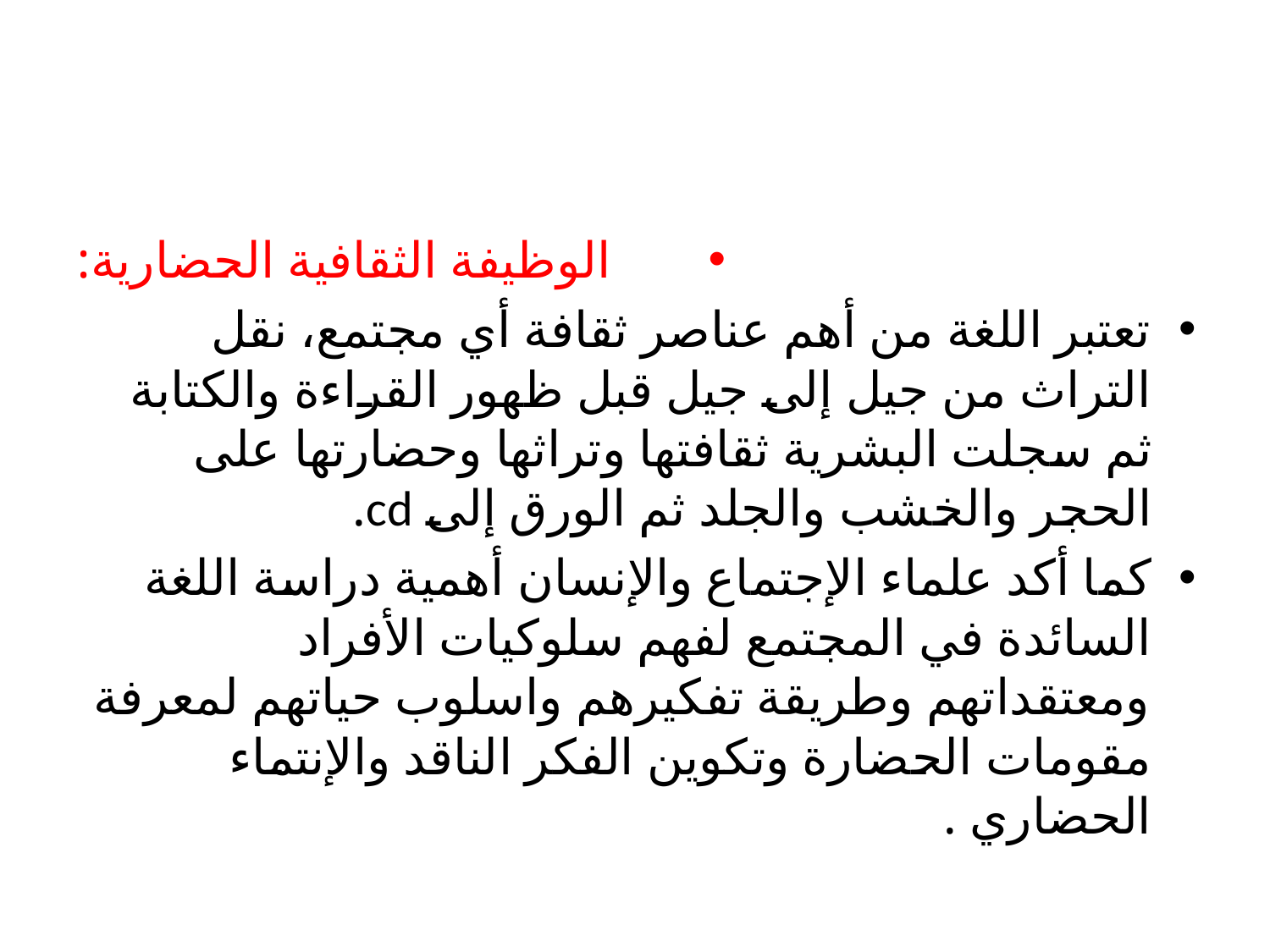

الوظيفة الثقافية الحضارية:
تعتبر اللغة من أهم عناصر ثقافة أي مجتمع، نقل التراث من جيل إلى جيل قبل ظهور القراءة والكتابة ثم سجلت البشرية ثقافتها وتراثها وحضارتها على الحجر والخشب والجلد ثم الورق إلى cd.
كما أكد علماء الإجتماع والإنسان أهمية دراسة اللغة السائدة في المجتمع لفهم سلوكيات الأفراد ومعتقداتهم وطريقة تفكيرهم واسلوب حياتهم لمعرفة مقومات الحضارة وتكوين الفكر الناقد والإنتماء الحضاري .